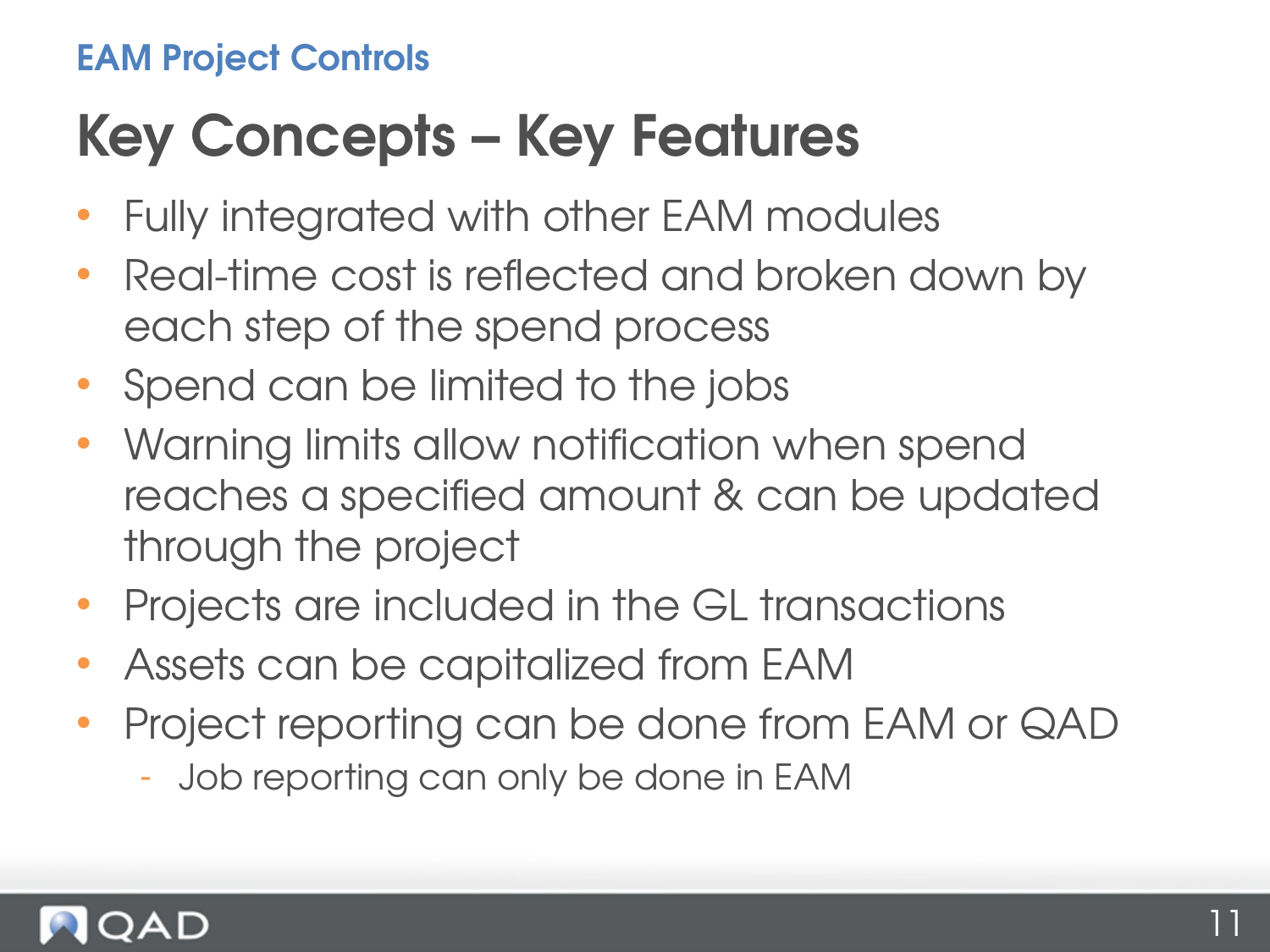

EAM Project Controls
# Key Concepts – Key Features
Fully integrated with other EAM modules
Real-time cost is reflected and broken down by each step of the spend process
Spend can be limited to the jobs
Warning limits allow notification when spend reaches a specified amount & can be updated through the project
Projects are included in the GL transactions
Assets can be capitalized from EAM
Project reporting can be done from EAM or QAD
Job reporting can only be done in EAM

11